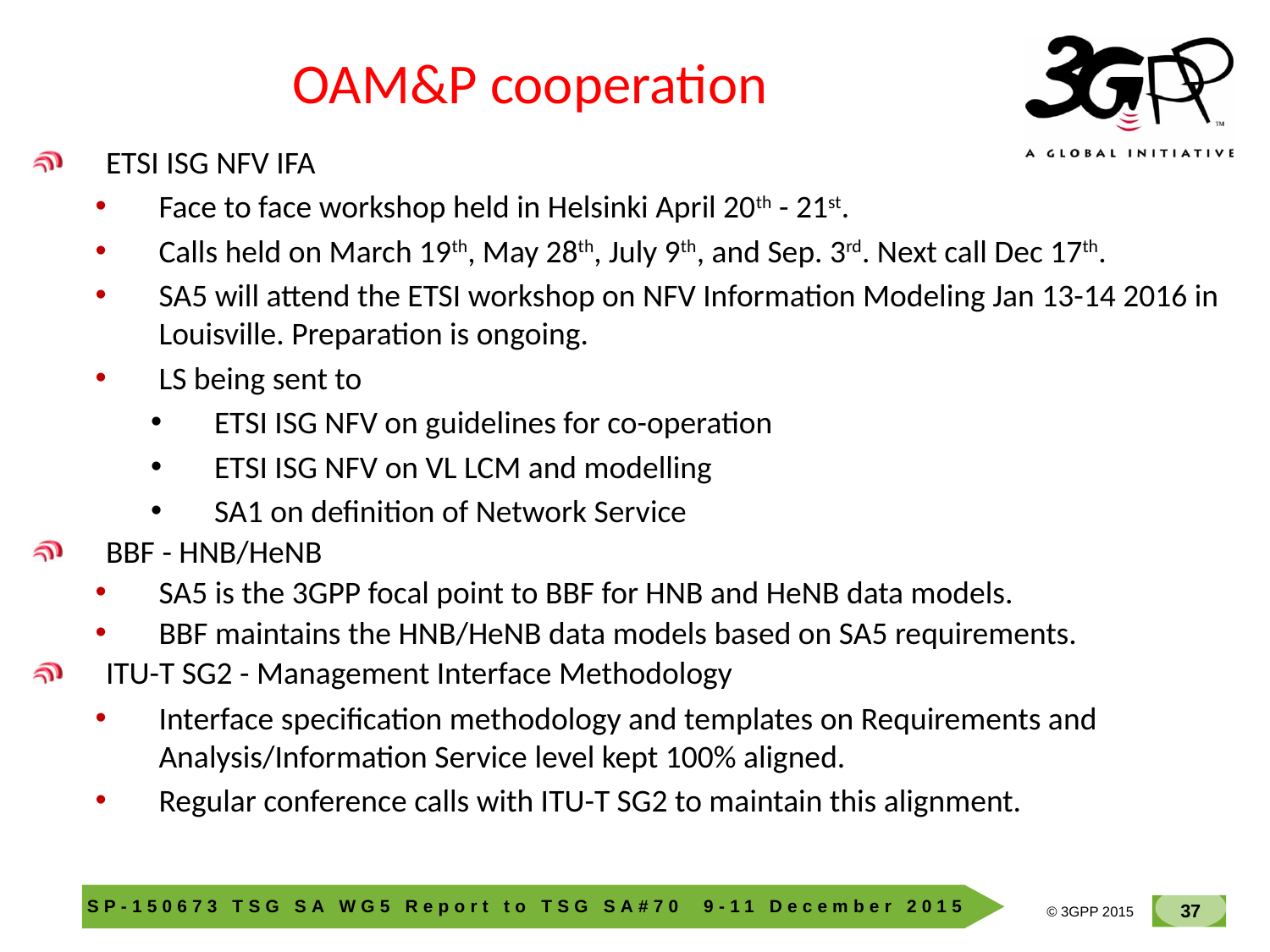

# OAM&P cooperation
ETSI ISG NFV IFA
Face to face workshop held in Helsinki April 20th - 21st.
Calls held on March 19th, May 28th, July 9th, and Sep. 3rd. Next call Dec 17th.
SA5 will attend the ETSI workshop on NFV Information Modeling Jan 13-14 2016 in Louisville. Preparation is ongoing.
LS being sent to
ETSI ISG NFV on guidelines for co-operation
ETSI ISG NFV on VL LCM and modelling
SA1 on definition of Network Service
BBF - HNB/HeNB
SA5 is the 3GPP focal point to BBF for HNB and HeNB data models.
BBF maintains the HNB/HeNB data models based on SA5 requirements.
ITU-T SG2 - Management Interface Methodology
Interface specification methodology and templates on Requirements and Analysis/Information Service level kept 100% aligned.
Regular conference calls with ITU-T SG2 to maintain this alignment.